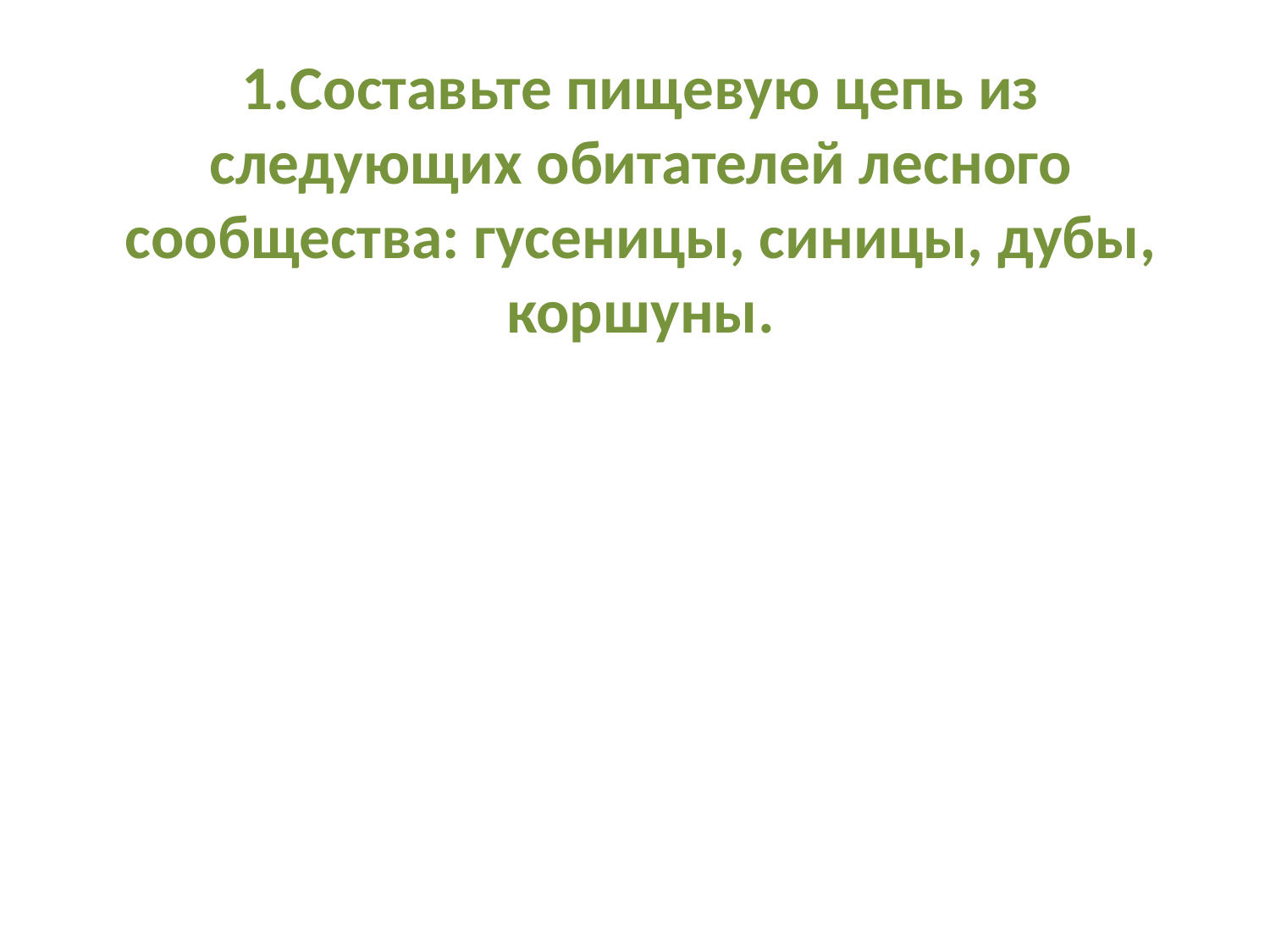

# 1.Составьте пищевую цепь из следующих обитателей лесного сообщества: гусеницы, синицы, дубы, коршуны.